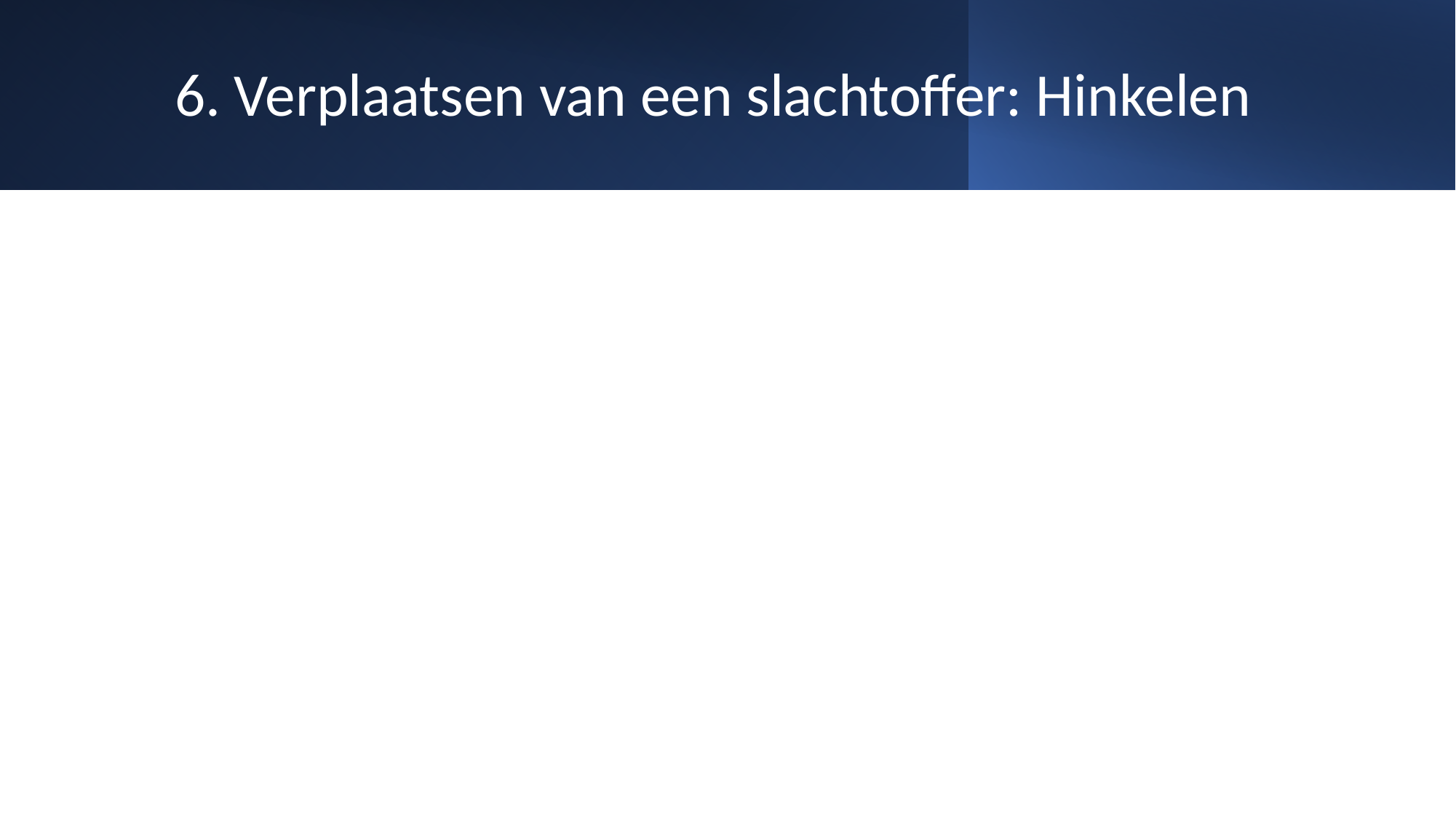

# 6. Verplaatsen van een slachtoffer: Hinkelen